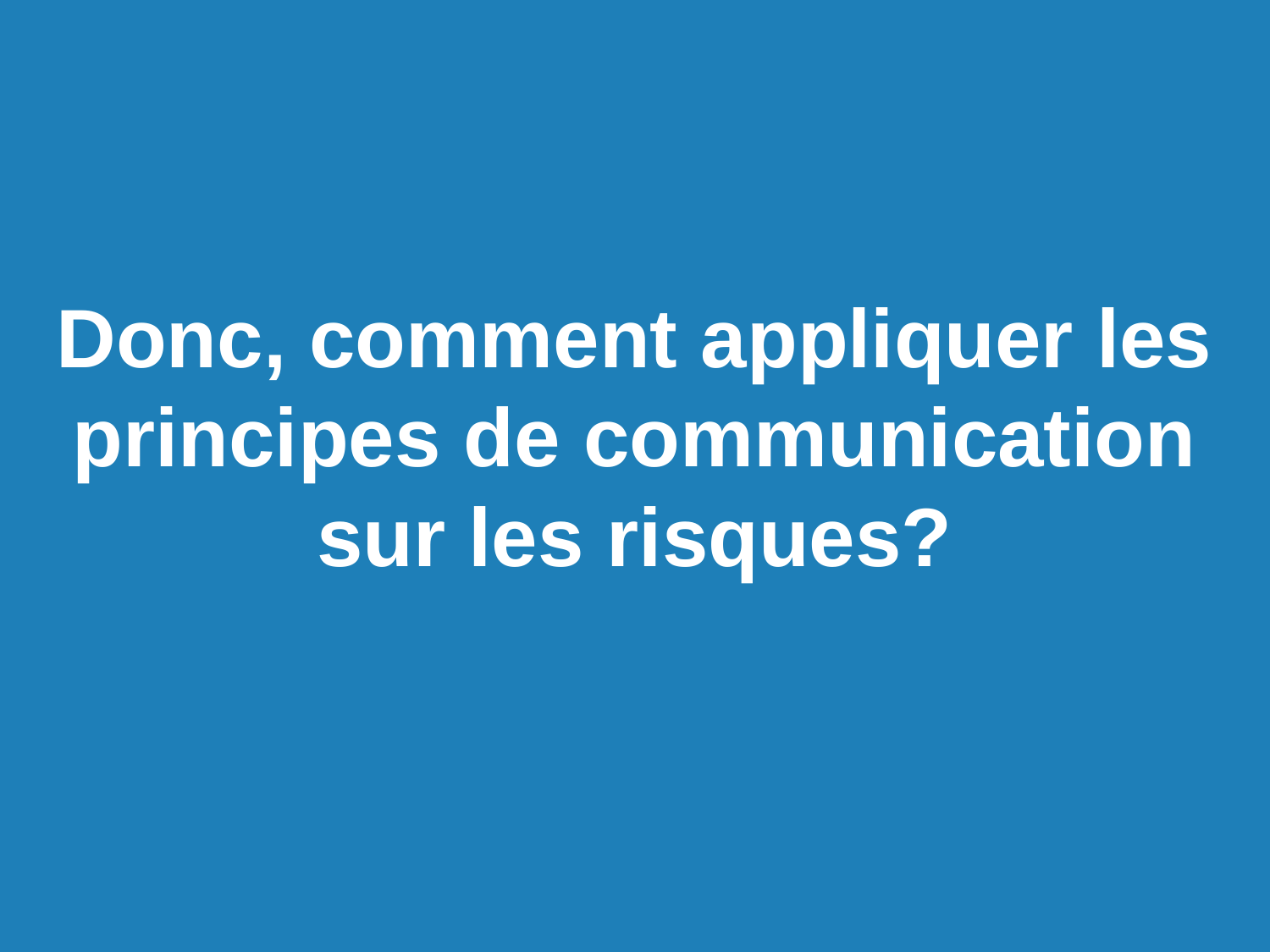

Donc, comment appliquer les principes de communication sur les risques?